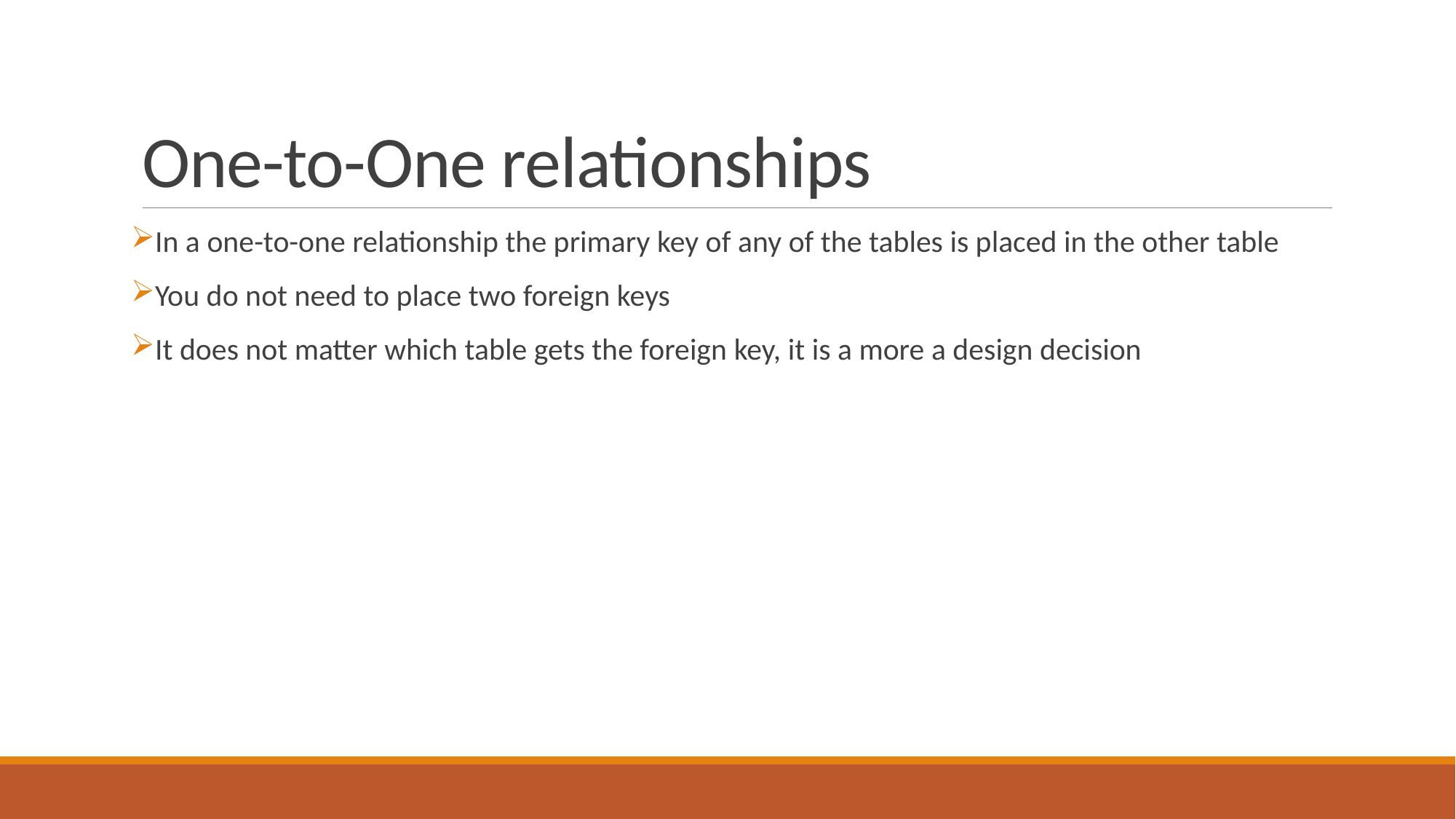

# One-to-One relationships
In a one-to-one relationship the primary key of any of the tables is placed in the other table
You do not need to place two foreign keys
It does not matter which table gets the foreign key, it is a more a design decision